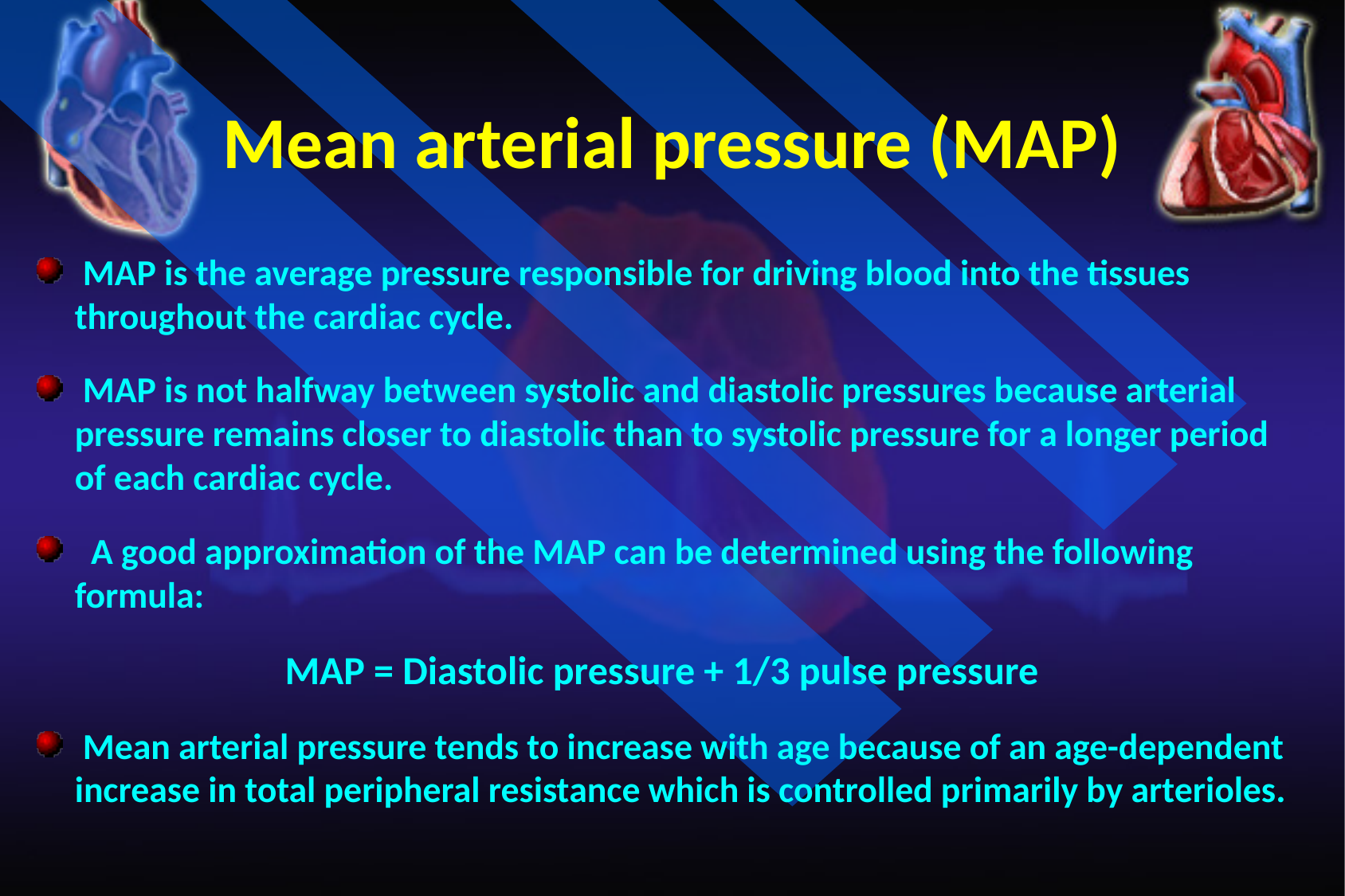

Mean arterial pressure (MAP)
 MAP is the average pressure responsible for driving blood into the tissues throughout the cardiac cycle.
 MAP is not halfway between systolic and diastolic pressures because arterial pressure remains closer to diastolic than to systolic pressure for a longer period of each cardiac cycle.
  A good approximation of the MAP can be determined using the following formula:
MAP = Diastolic pressure + 1/3 pulse pressure
 Mean arterial pressure tends to increase with age because of an age-dependent increase in total peripheral resistance which is controlled primarily by arterioles.